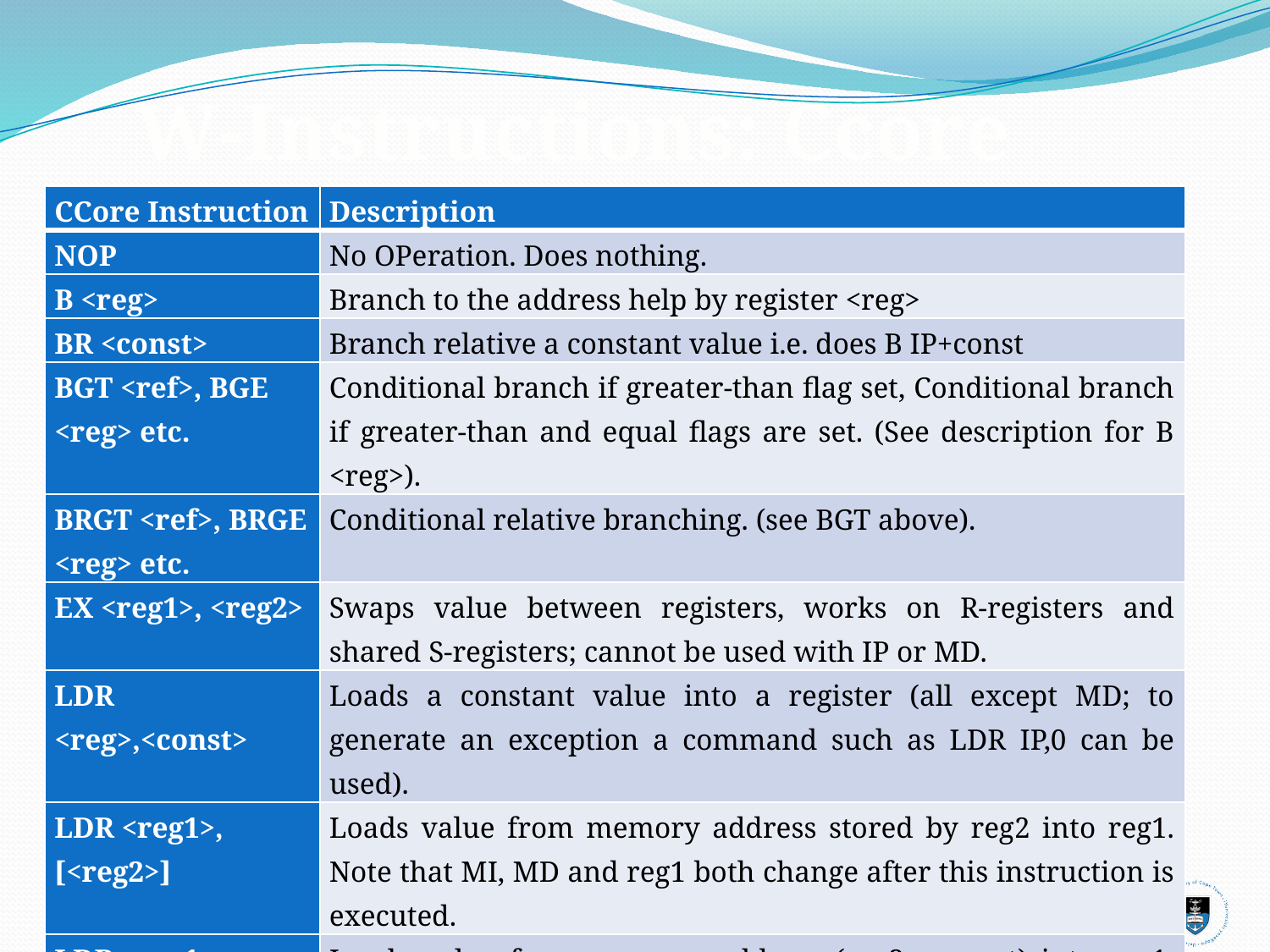

W-Instructions: Ccore
| CCore Instruction | Description |
| --- | --- |
| NOP | No OPeration. Does nothing. |
| B <reg> | Branch to the address help by register <reg> |
| BR <const> | Branch relative a constant value i.e. does B IP+const |
| BGT <ref>, BGE <reg> etc. | Conditional branch if greater-than flag set, Conditional branch if greater-than and equal flags are set. (See description for B <reg>). |
| BRGT <ref>, BRGE <reg> etc. | Conditional relative branching. (see BGT above). |
| EX <reg1>, <reg2> | Swaps value between registers, works on R-registers and shared S-registers; cannot be used with IP or MD. |
| LDR <reg>,<const> | Loads a constant value into a register (all except MD; to generate an exception a command such as LDR IP,0 can be used). |
| LDR <reg1>, [<reg2>] | Loads value from memory address stored by reg2 into reg1. Note that MI, MD and reg1 both change after this instruction is executed. |
| LDR <reg1>, [<reg2> + <const>] | Loads value from memory address (reg2 + const) into reg1. Const is an offset. Note that MI, MD and reg1 both change after this instruction is executed. |
| STY | Stay command. Supress the Mcore from reading the next word from memory. |